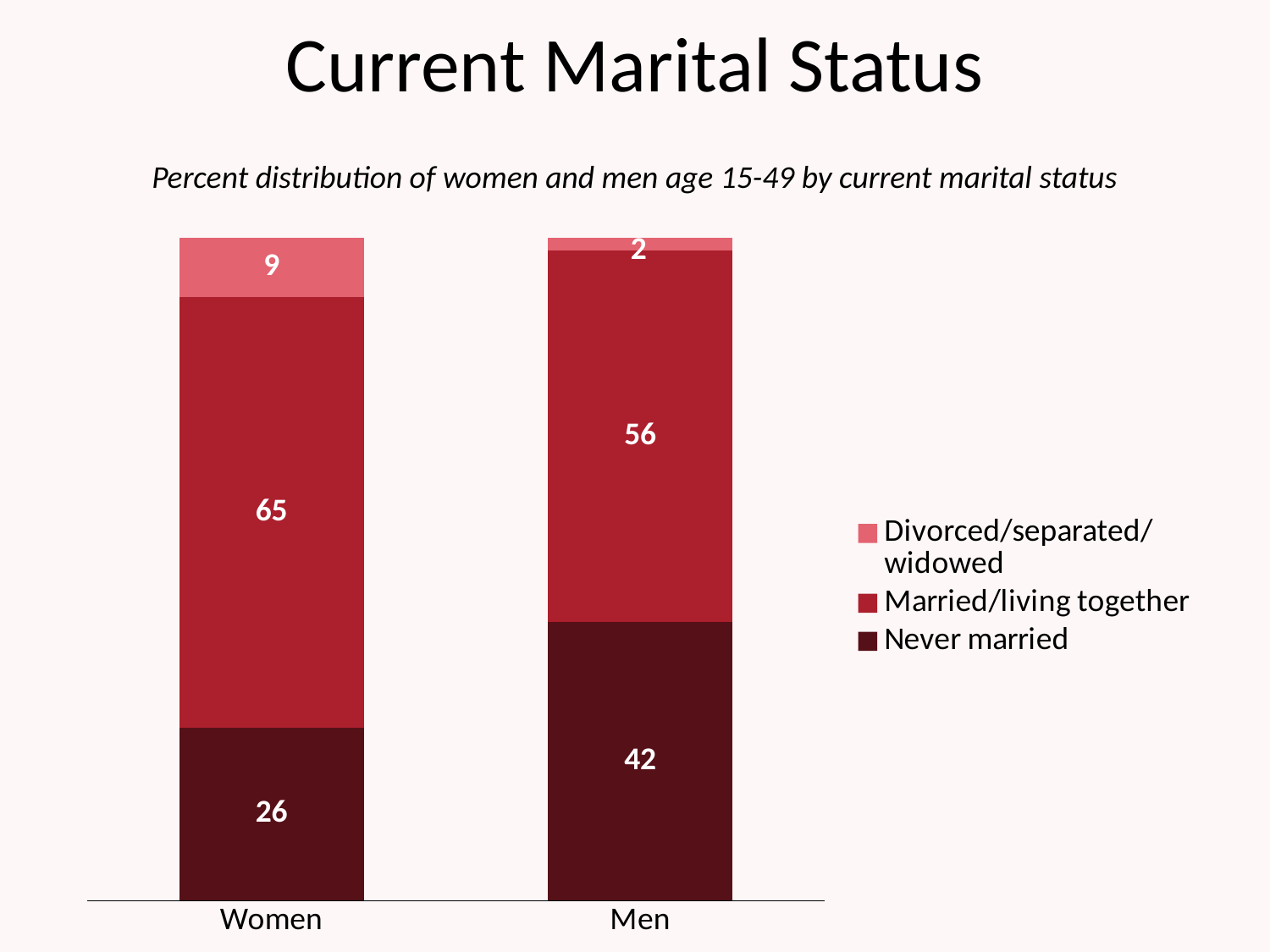

# Current Marital Status
Percent distribution of women and men age 15-49 by current marital status

### Chart

| Category | Never married | Married/living together | Divorced/separated/ widowed |
|---|---|---|---|
| Women | 26.0 | 65.0 | 9.0 |
| Men | 42.0 | 56.0 | 2.0 |